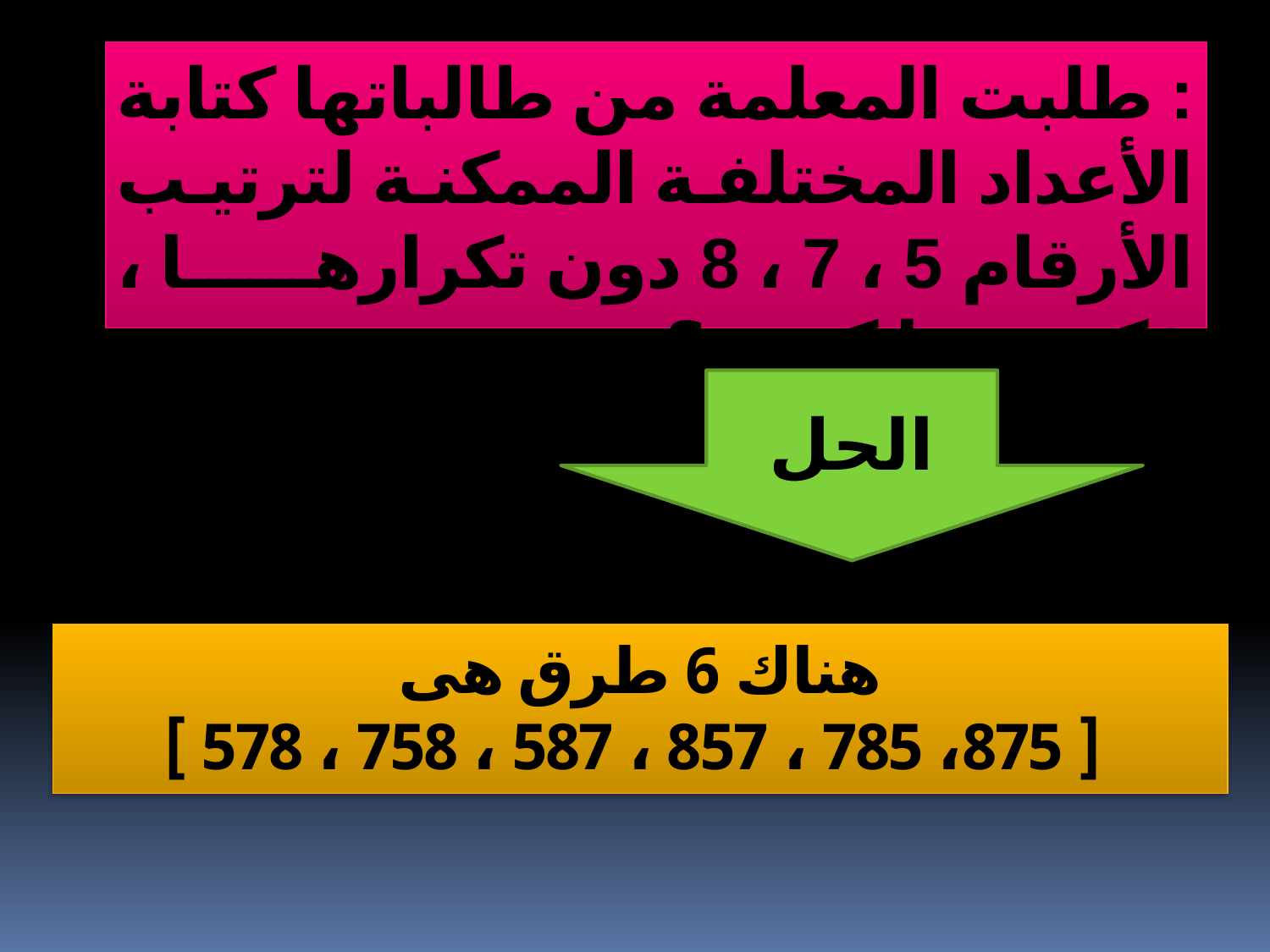

: طلبت المعلمة من طالباتها كتابة الأعداد المختلفة الممكنة لترتيب الأرقام 5 ، 7 ، 8 دون تكرارها ، فكم عددا كتبن ؟

الحل
هناك 6 طرق هى
 [ 875، 785 ، 857 ، 587 ، 758 ، 578 ]